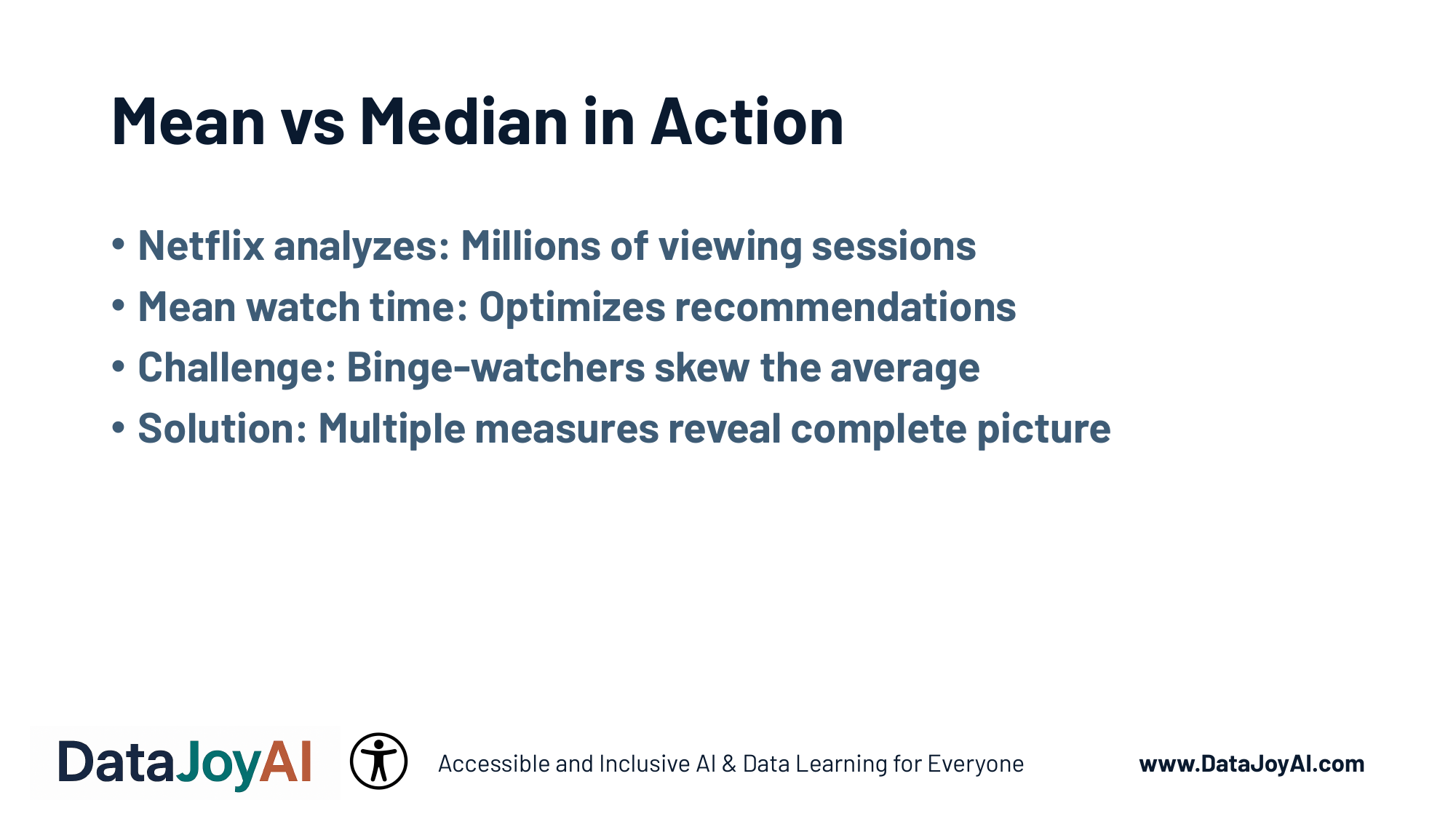

# Mean vs Median in Action
Netflix analyzes: Millions of viewing sessions
Mean watch time: Optimizes recommendations
Challenge: Binge-watchers skew the average
Solution: Multiple measures reveal complete picture